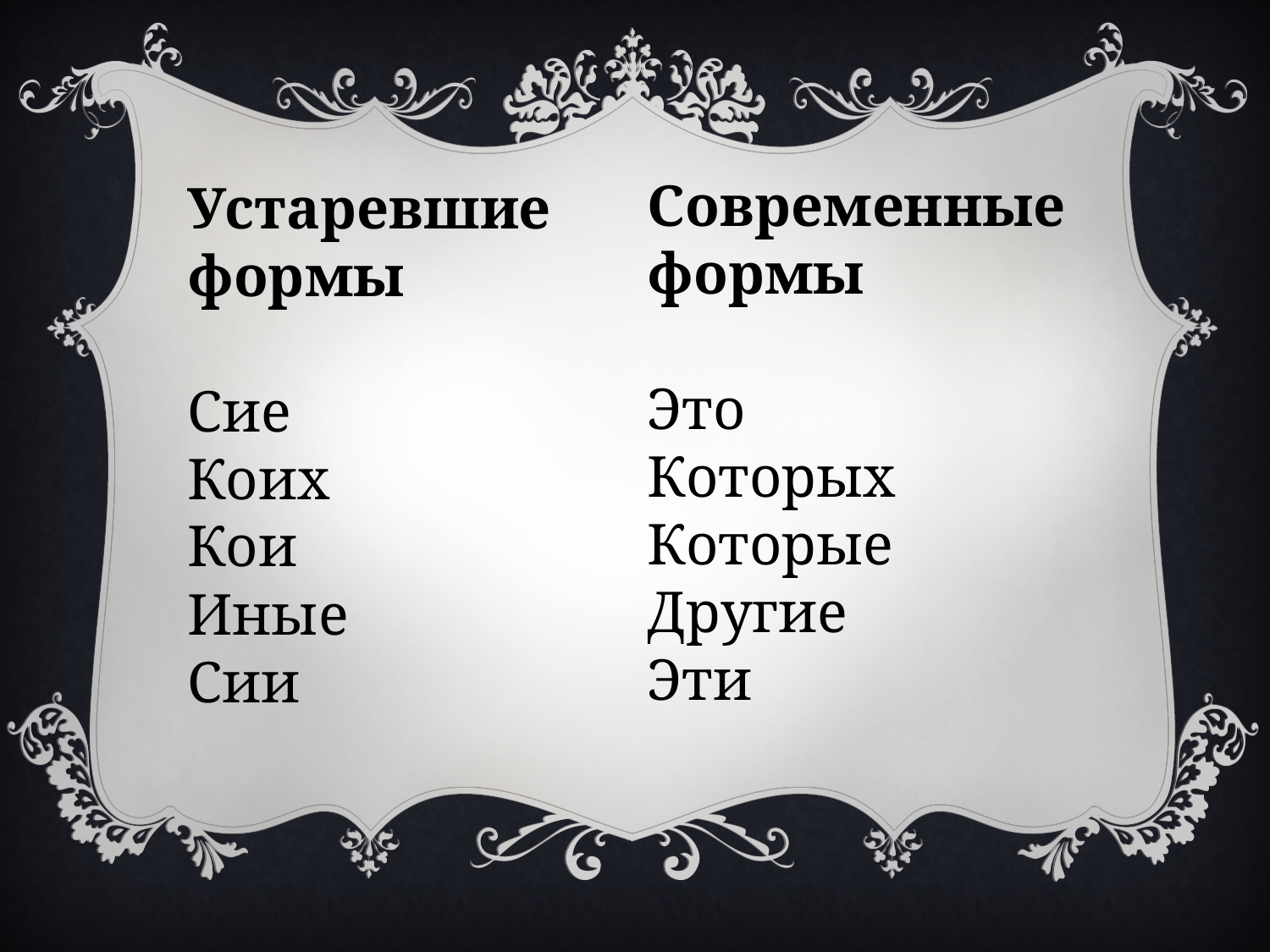

Современные формы

Это
Которых
Которые
Другие
Эти
Устаревшие формы

Сие
Коих
Кои
Иные
Сии